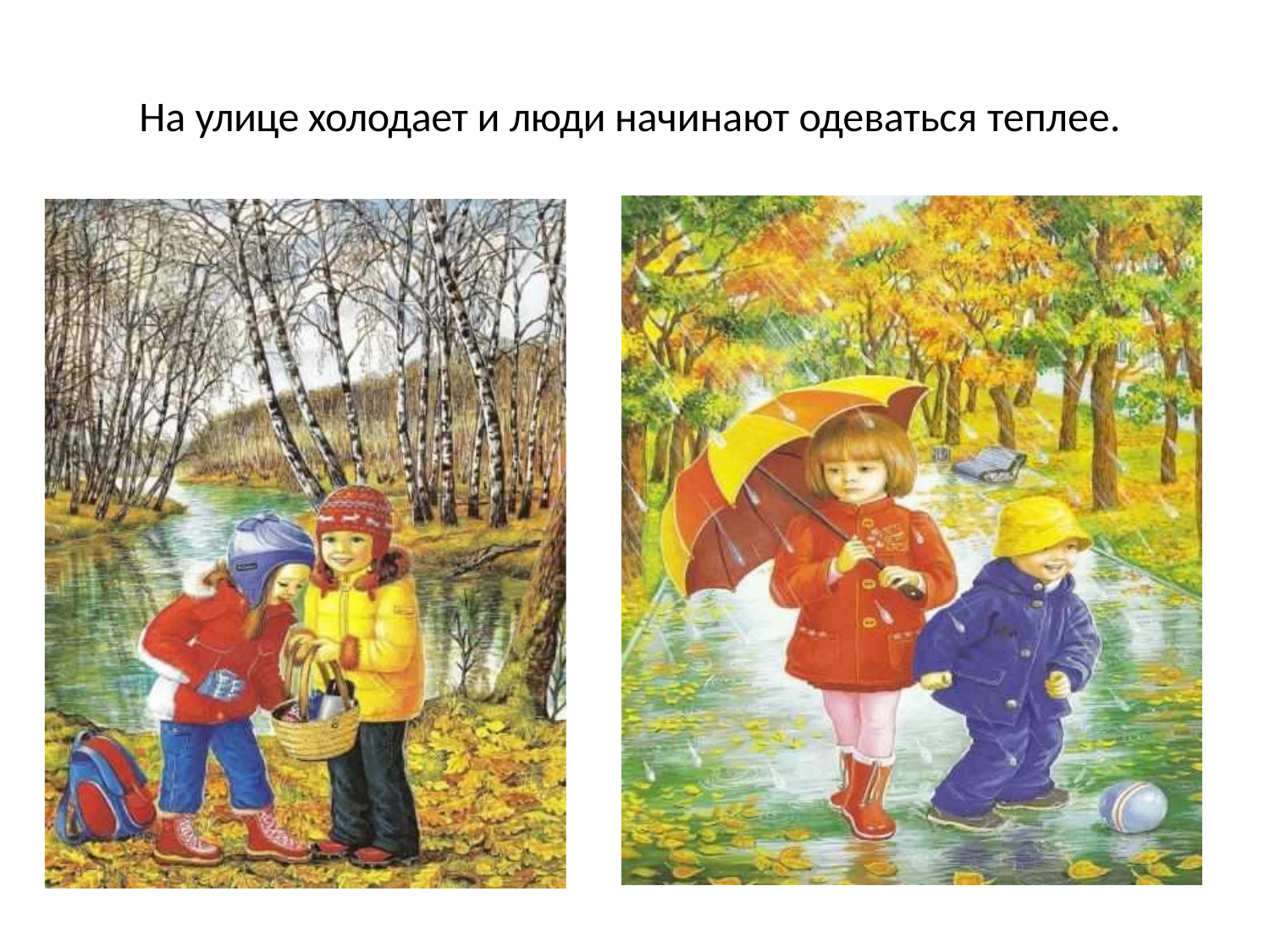

# На улице холодает и люди начинают одеваться теплее.